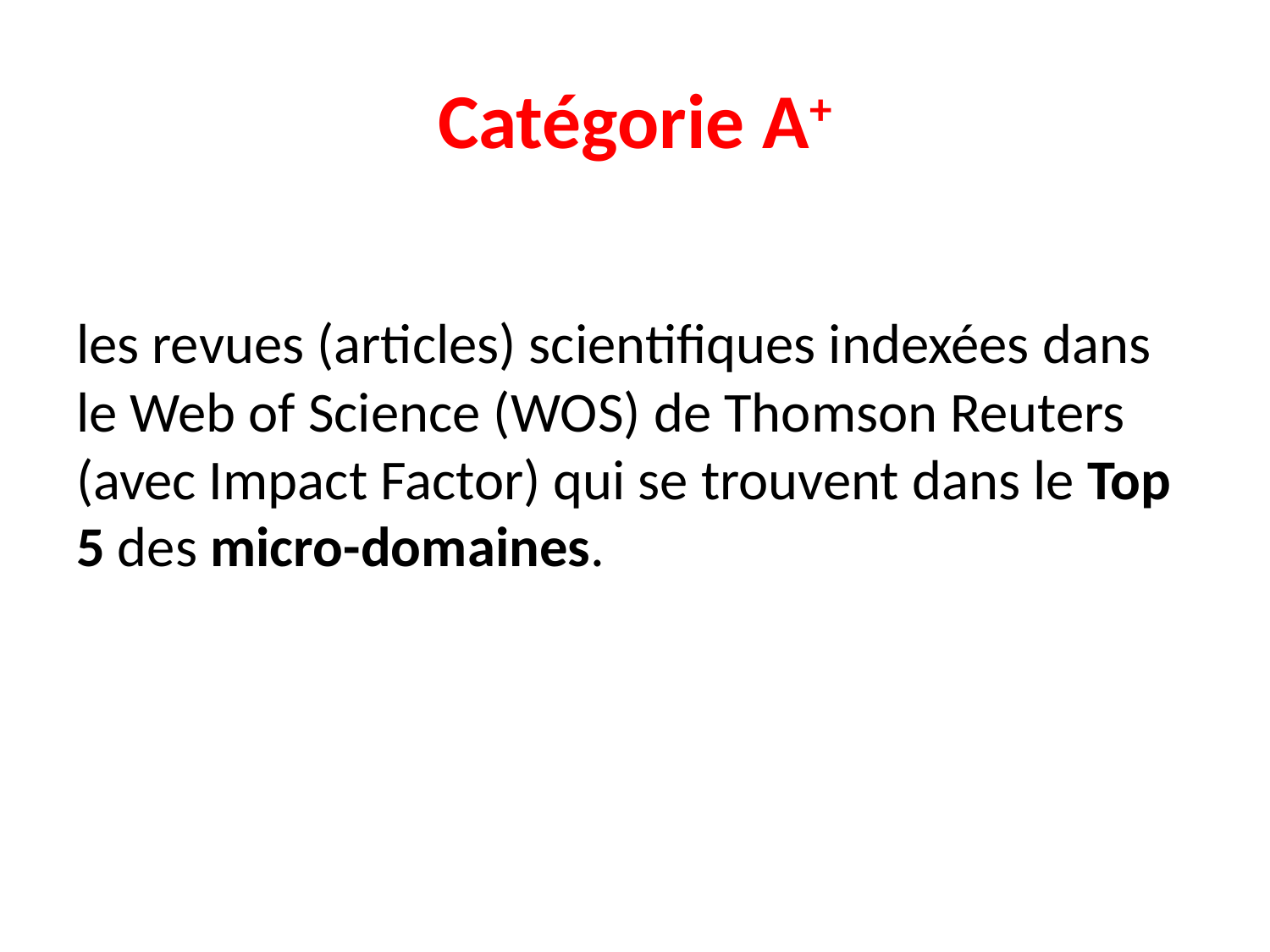

# Catégorie A+

les revues (articles) scientifiques indexées dans le Web of Science (WOS) de Thomson Reuters (avec Impact Factor) qui se trouvent dans le Top 5 des micro-domaines.